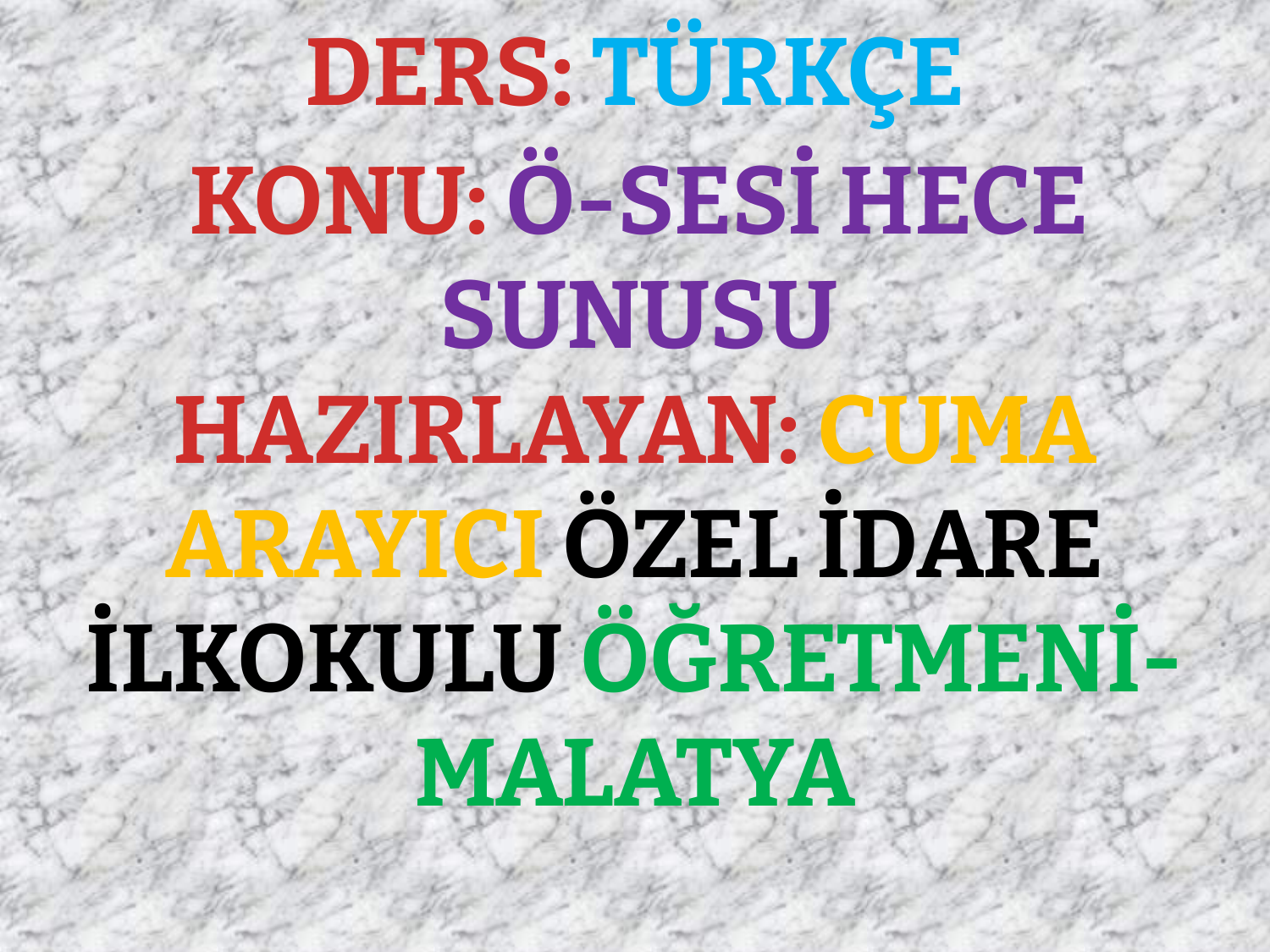

DERS: TÜRKÇE
KONU: Ö-SESİ HECE SUNUSU
HAZIRLAYAN: CUMA ARAYICI ÖZEL İDARE İLKOKULU ÖĞRETMENİ-MALATYA